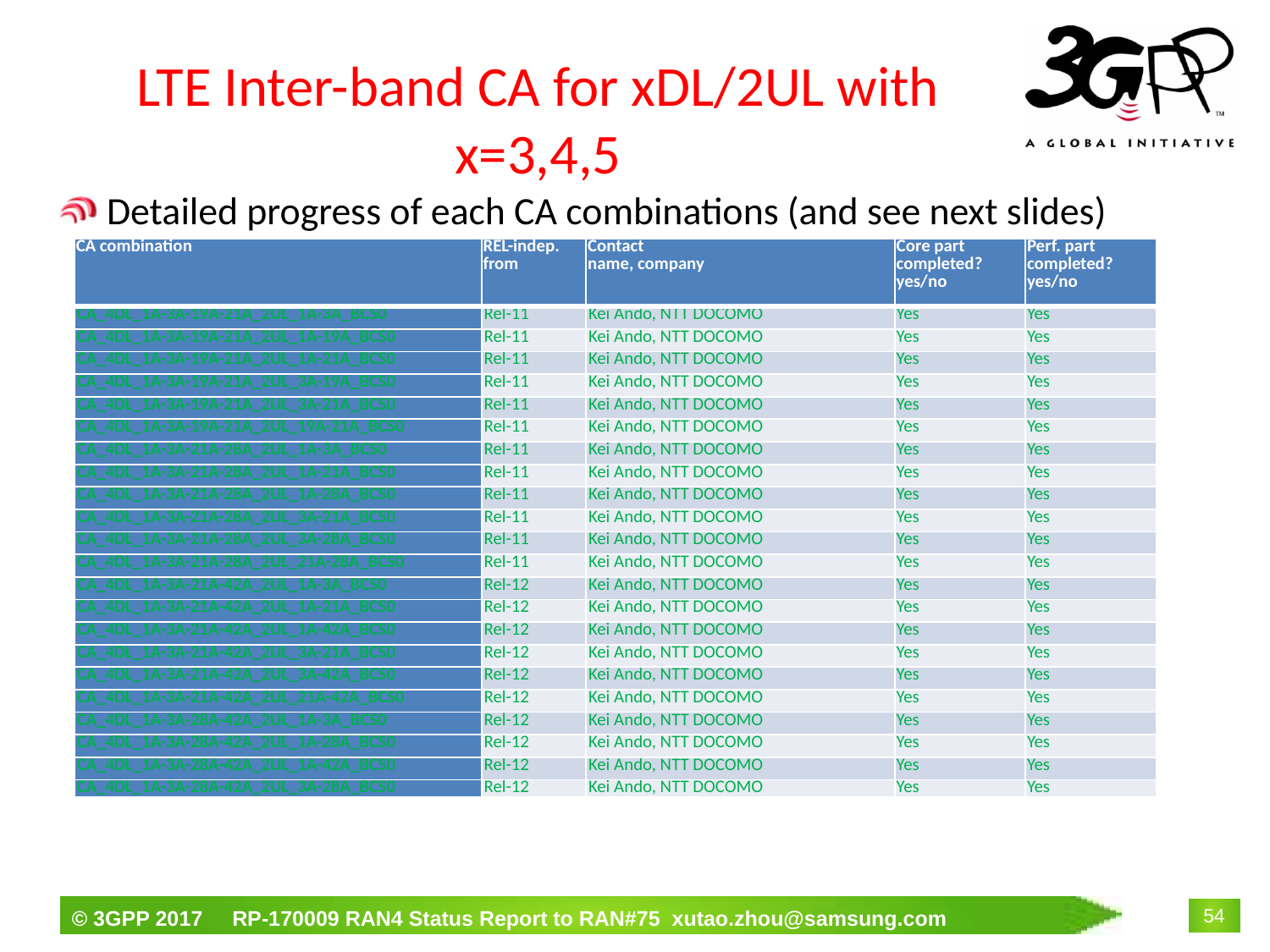

# LTE Inter-band CA for xDL/2UL with x=3,4,5
Detailed progress of each CA combinations (and see next slides)

| CA combination | REL-indep. from | Contact name, company | Core part completed? yes/no | Perf. part completed? yes/no |
| --- | --- | --- | --- | --- |
| CA\_4DL\_1A-3A-19A-21A\_2UL\_1A-3A\_BCS0 | Rel-11 | Kei Ando, NTT DOCOMO | Yes | Yes |
| CA\_4DL\_1A-3A-19A-21A\_2UL\_1A-19A\_BCS0 | Rel-11 | Kei Ando, NTT DOCOMO | Yes | Yes |
| CA\_4DL\_1A-3A-19A-21A\_2UL\_1A-21A\_BCS0 | Rel-11 | Kei Ando, NTT DOCOMO | Yes | Yes |
| CA\_4DL\_1A-3A-19A-21A\_2UL\_3A-19A\_BCS0 | Rel-11 | Kei Ando, NTT DOCOMO | Yes | Yes |
| CA\_4DL\_1A-3A-19A-21A\_2UL\_3A-21A\_BCS0 | Rel-11 | Kei Ando, NTT DOCOMO | Yes | Yes |
| CA\_4DL\_1A-3A-19A-21A\_2UL\_19A-21A\_BCS0 | Rel-11 | Kei Ando, NTT DOCOMO | Yes | Yes |
| CA\_4DL\_1A-3A-21A-28A\_2UL\_1A-3A\_BCS0 | Rel-11 | Kei Ando, NTT DOCOMO | Yes | Yes |
| CA\_4DL\_1A-3A-21A-28A\_2UL\_1A-21A\_BCS0 | Rel-11 | Kei Ando, NTT DOCOMO | Yes | Yes |
| CA\_4DL\_1A-3A-21A-28A\_2UL\_1A-28A\_BCS0 | Rel-11 | Kei Ando, NTT DOCOMO | Yes | Yes |
| CA\_4DL\_1A-3A-21A-28A\_2UL\_3A-21A\_BCS0 | Rel-11 | Kei Ando, NTT DOCOMO | Yes | Yes |
| CA\_4DL\_1A-3A-21A-28A\_2UL\_3A-28A\_BCS0 | Rel-11 | Kei Ando, NTT DOCOMO | Yes | Yes |
| CA\_4DL\_1A-3A-21A-28A\_2UL\_21A-28A\_BCS0 | Rel-11 | Kei Ando, NTT DOCOMO | Yes | Yes |
| CA\_4DL\_1A-3A-21A-42A\_2UL\_1A-3A\_BCS0 | Rel-12 | Kei Ando, NTT DOCOMO | Yes | Yes |
| CA\_4DL\_1A-3A-21A-42A\_2UL\_1A-21A\_BCS0 | Rel-12 | Kei Ando, NTT DOCOMO | Yes | Yes |
| CA\_4DL\_1A-3A-21A-42A\_2UL\_1A-42A\_BCS0 | Rel-12 | Kei Ando, NTT DOCOMO | Yes | Yes |
| CA\_4DL\_1A-3A-21A-42A\_2UL\_3A-21A\_BCS0 | Rel-12 | Kei Ando, NTT DOCOMO | Yes | Yes |
| CA\_4DL\_1A-3A-21A-42A\_2UL\_3A-42A\_BCS0 | Rel-12 | Kei Ando, NTT DOCOMO | Yes | Yes |
| CA\_4DL\_1A-3A-21A-42A\_2UL\_21A-42A\_BCS0 | Rel-12 | Kei Ando, NTT DOCOMO | Yes | Yes |
| CA\_4DL\_1A-3A-28A-42A\_2UL\_1A-3A\_BCS0 | Rel-12 | Kei Ando, NTT DOCOMO | Yes | Yes |
| CA\_4DL\_1A-3A-28A-42A\_2UL\_1A-28A\_BCS0 | Rel-12 | Kei Ando, NTT DOCOMO | Yes | Yes |
| CA\_4DL\_1A-3A-28A-42A\_2UL\_1A-42A\_BCS0 | Rel-12 | Kei Ando, NTT DOCOMO | Yes | Yes |
| CA\_4DL\_1A-3A-28A-42A\_2UL\_3A-28A\_BCS0 | Rel-12 | Kei Ando, NTT DOCOMO | Yes | Yes |